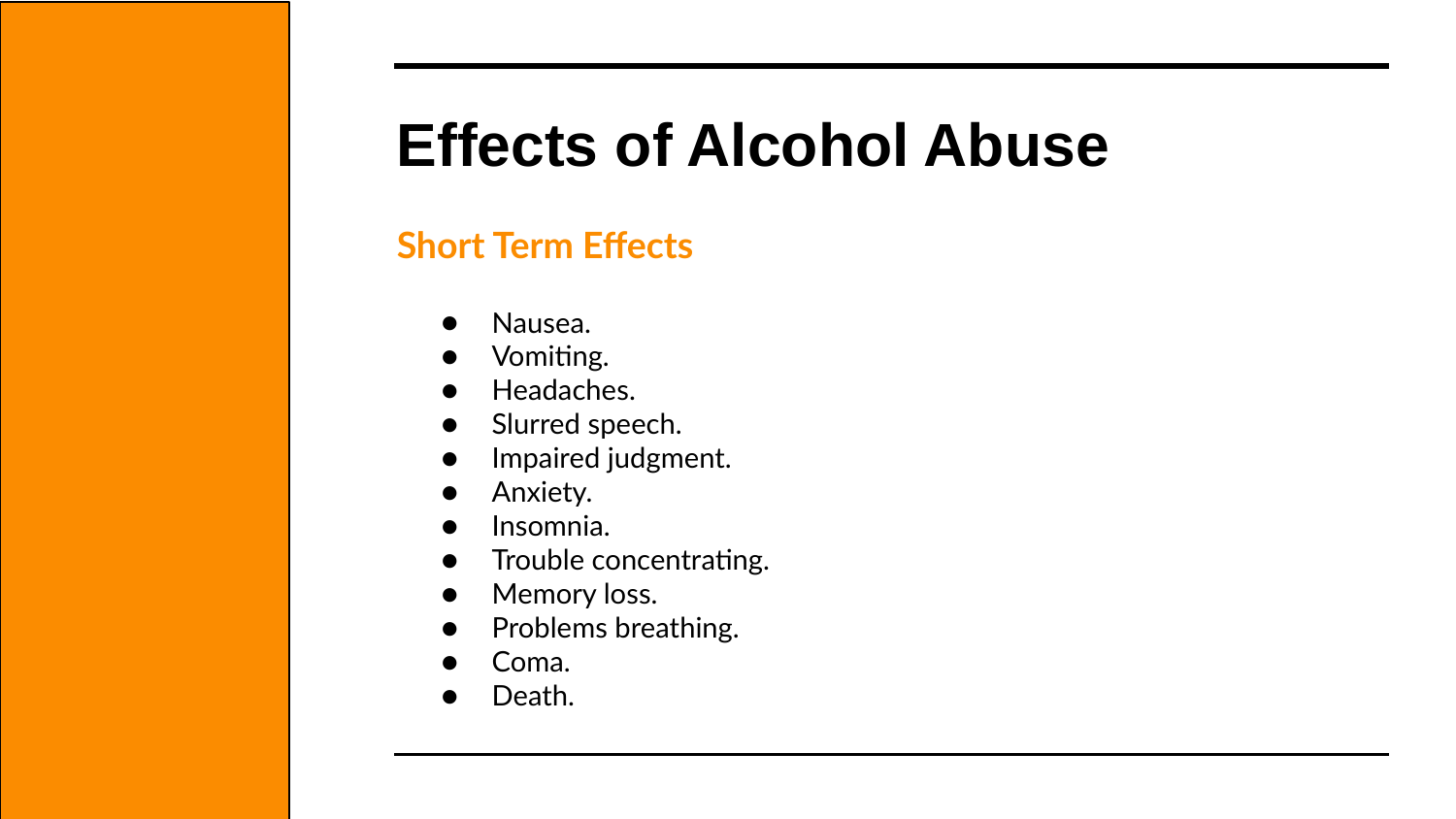

# Effects of Alcohol Abuse
Short Term Effects
Nausea.
Vomiting.
Headaches.
Slurred speech.
Impaired judgment.
Anxiety.
Insomnia.
Trouble concentrating.
Memory loss.
Problems breathing.
Coma.
Death.